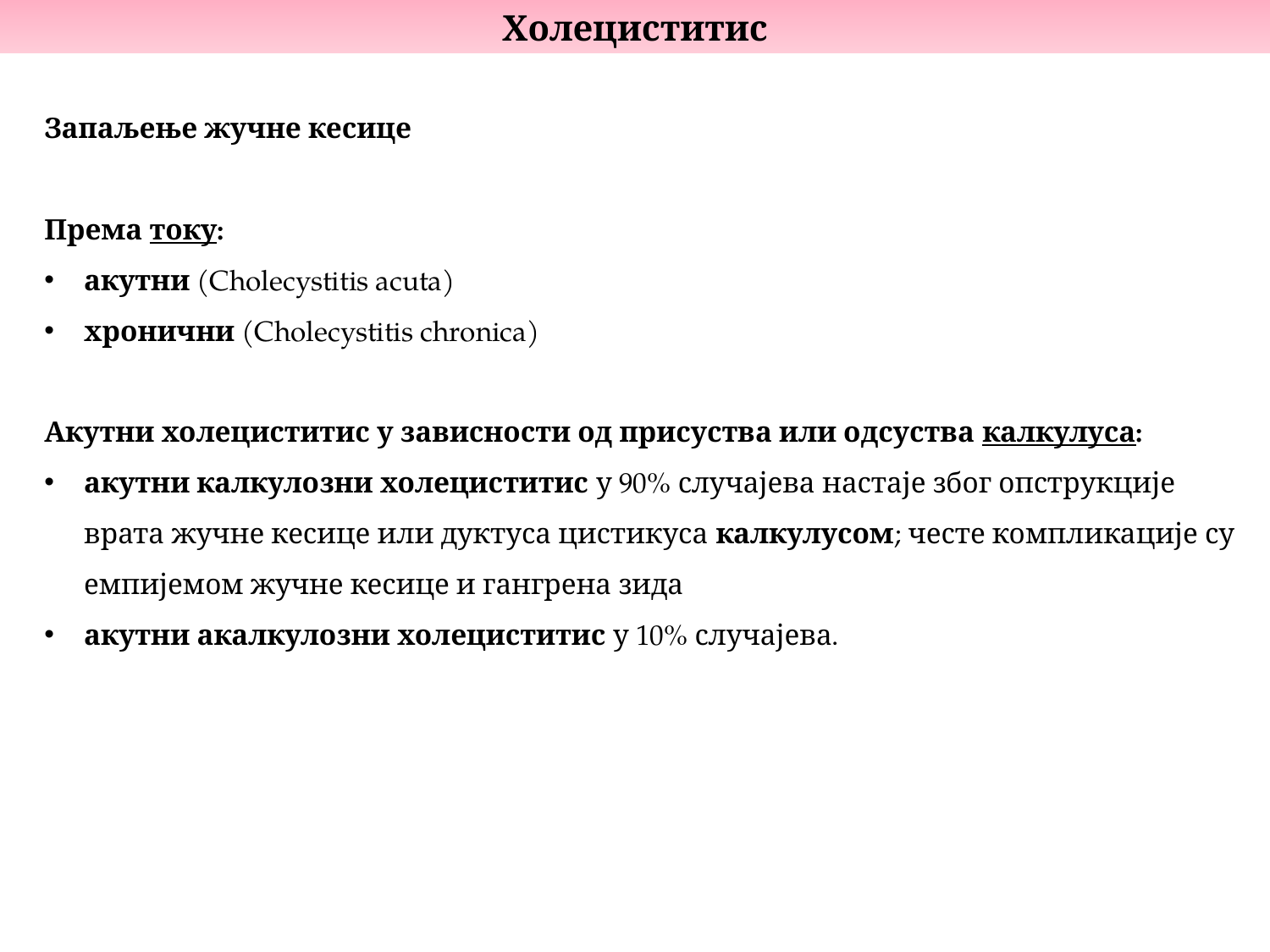

Холециститис
Запаљење жучне кесице

Према току:
акутни (Cholecystitis acuta)
хронични (Cholecystitis chronica)

Акутни холециститис у зависности од присуства или одсуства калкулуса:
акутни калкулозни холециститис у 90% случајева настаје због опструкције врата жучне кесице или дуктуса цистикуса калкулусом; честе компликације су емпијемом жучне кесице и гангрена зида
акутни акалкулозни холециститис у 10% случајева.